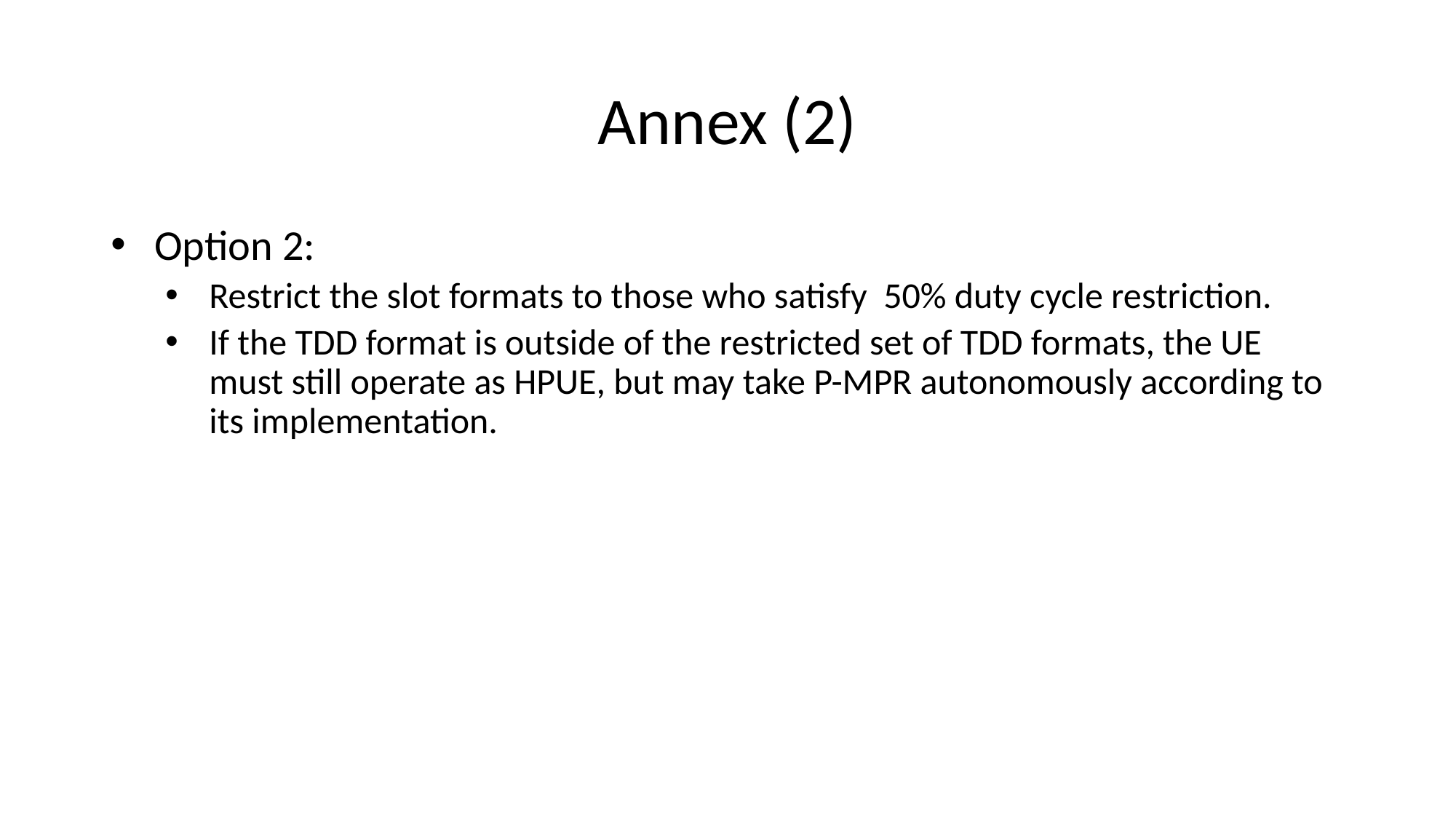

# Annex (2)
Option 2:
Restrict the slot formats to those who satisfy  50% duty cycle restriction.
If the TDD format is outside of the restricted set of TDD formats, the UE must still operate as HPUE, but may take P-MPR autonomously according to its implementation.